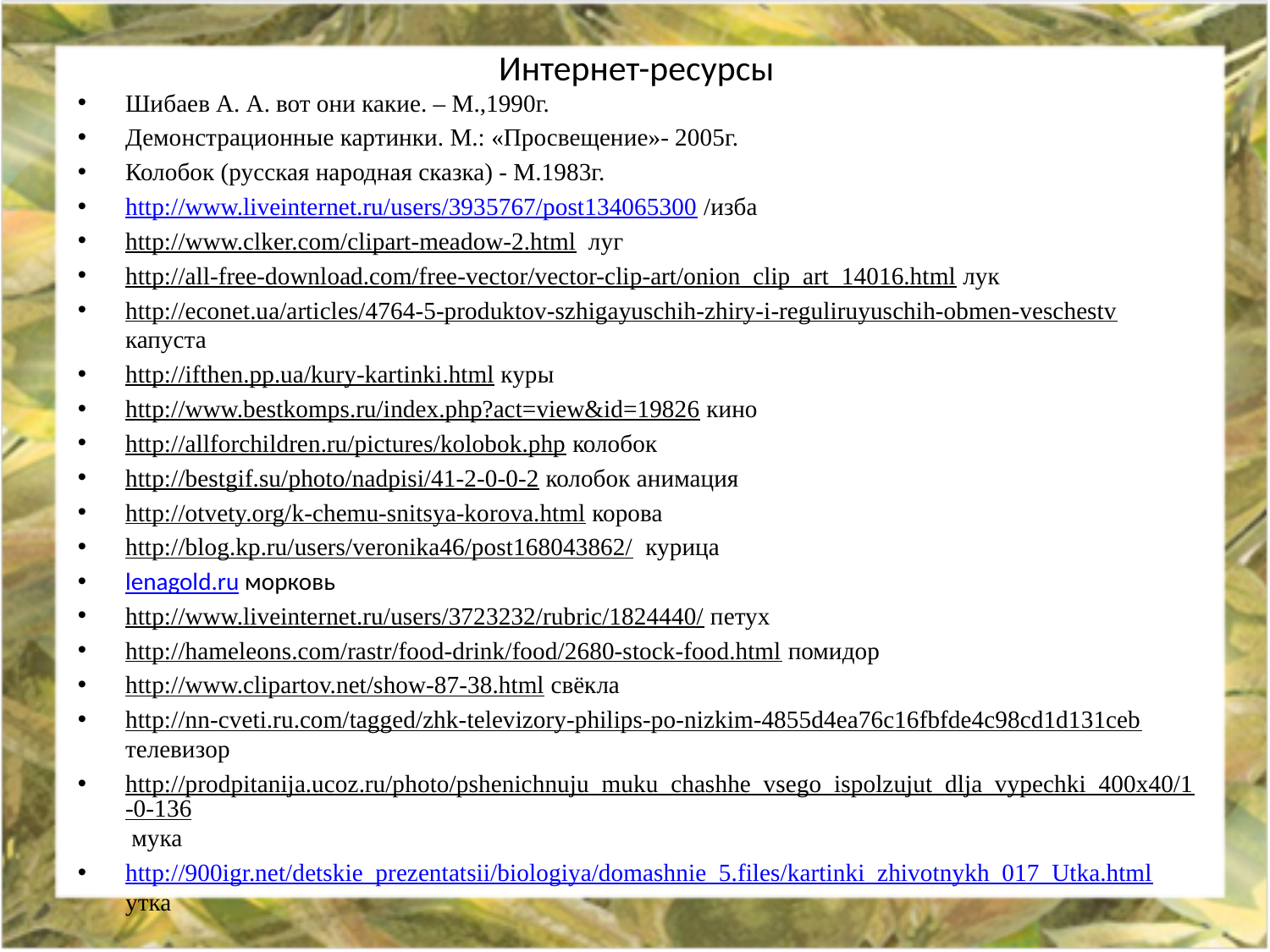

# Интернет-ресурсы

Шибаев А. А. вот они какие. – М.,1990г.
Демонстрационные картинки. М.: «Просвещение»- 2005г.
Колобок (русская народная сказка) - М.1983г.
http://www.liveinternet.ru/users/3935767/post134065300 /изба
http://www.clker.com/clipart-meadow-2.html  луг
http://all-free-download.com/free-vector/vector-clip-art/onion_clip_art_14016.html лук
http://econet.ua/articles/4764-5-produktov-szhigayuschih-zhiry-i-reguliruyuschih-obmen-veschestv капуста
http://ifthen.pp.ua/kury-kartinki.html куры
http://www.bestkomps.ru/index.php?act=view&id=19826 кино
http://allforchildren.ru/pictures/kolobok.php колобок
http://bestgif.su/photo/nadpisi/41-2-0-0-2 колобок анимация
http://otvety.org/k-chemu-snitsya-korova.html корова
http://blog.kp.ru/users/veronika46/post168043862/  курица
lenagold.ru морковь
http://www.liveinternet.ru/users/3723232/rubric/1824440/ петух
http://hameleons.com/rastr/food-drink/food/2680-stock-food.html помидор
http://www.clipartov.net/show-87-38.html свёкла
http://nn-cveti.ru.com/tagged/zhk-televizory-philips-po-nizkim-4855d4ea76c16fbfde4c98cd1d131ceb телевизор
http://prodpitanija.ucoz.ru/photo/pshenichnuju_muku_chashhe_vsego_ispolzujut_dlja_vypechki_400x40/1-0-136 мука
http://900igr.net/detskie_prezentatsii/biologiya/domashnie_5.files/kartinki_zhivotnykh_017_Utka.html  утка